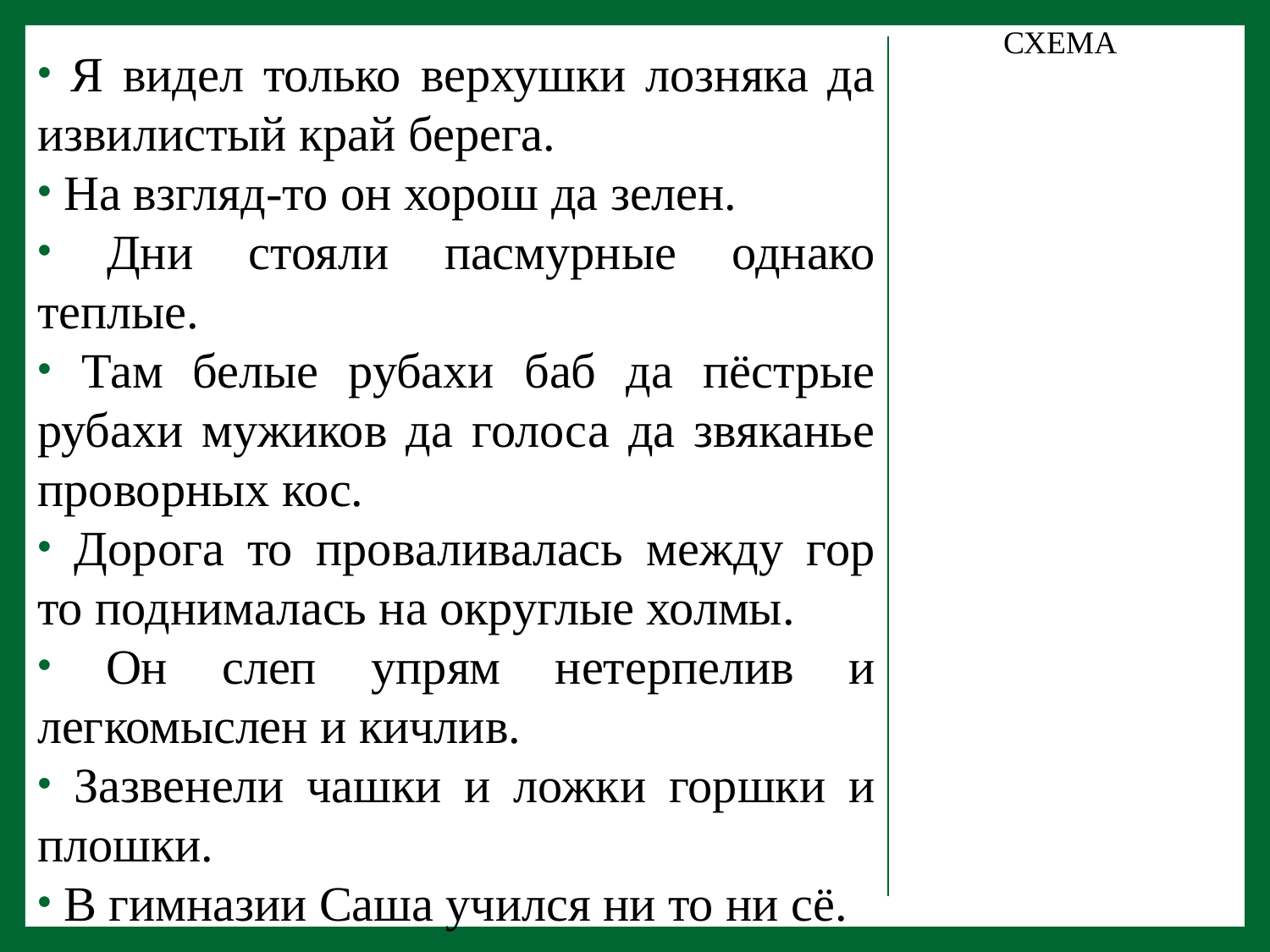

СХЕМА
 Я видел только верхушки лозняка да извилистый край берега.
 На взгляд-то он хорош да зелен.
 Дни стояли пасмурные однако теплые.
 Там белые рубахи баб да пёстрые рубахи мужиков да голоса да звяканье проворных кос.
 Дорога то проваливалась между гор то поднималась на округлые холмы.
 Он слеп упрям нетерпелив и легкомыслен и кичлив.
 Зазвенели чашки и ложки горшки и плошки.
 В гимназии Саша учился ни то ни сё.